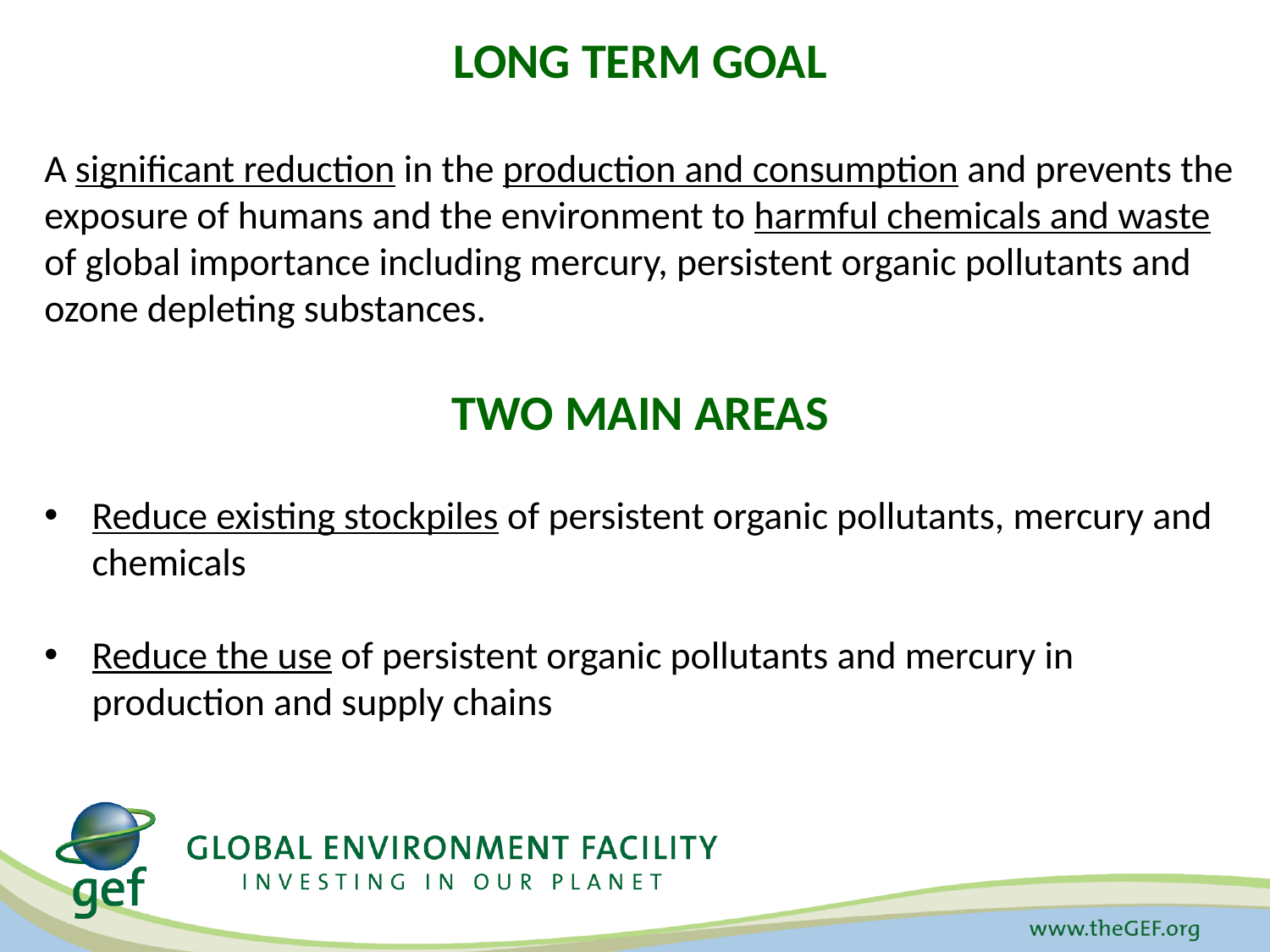

# LONG TERM GOAL
A significant reduction in the production and consumption and prevents the exposure of humans and the environment to harmful chemicals and waste of global importance including mercury, persistent organic pollutants and ozone depleting substances.

TWO MAIN AREAS

Reduce existing stockpiles of persistent organic pollutants, mercury and chemicals

Reduce the use of persistent organic pollutants and mercury in production and supply chains